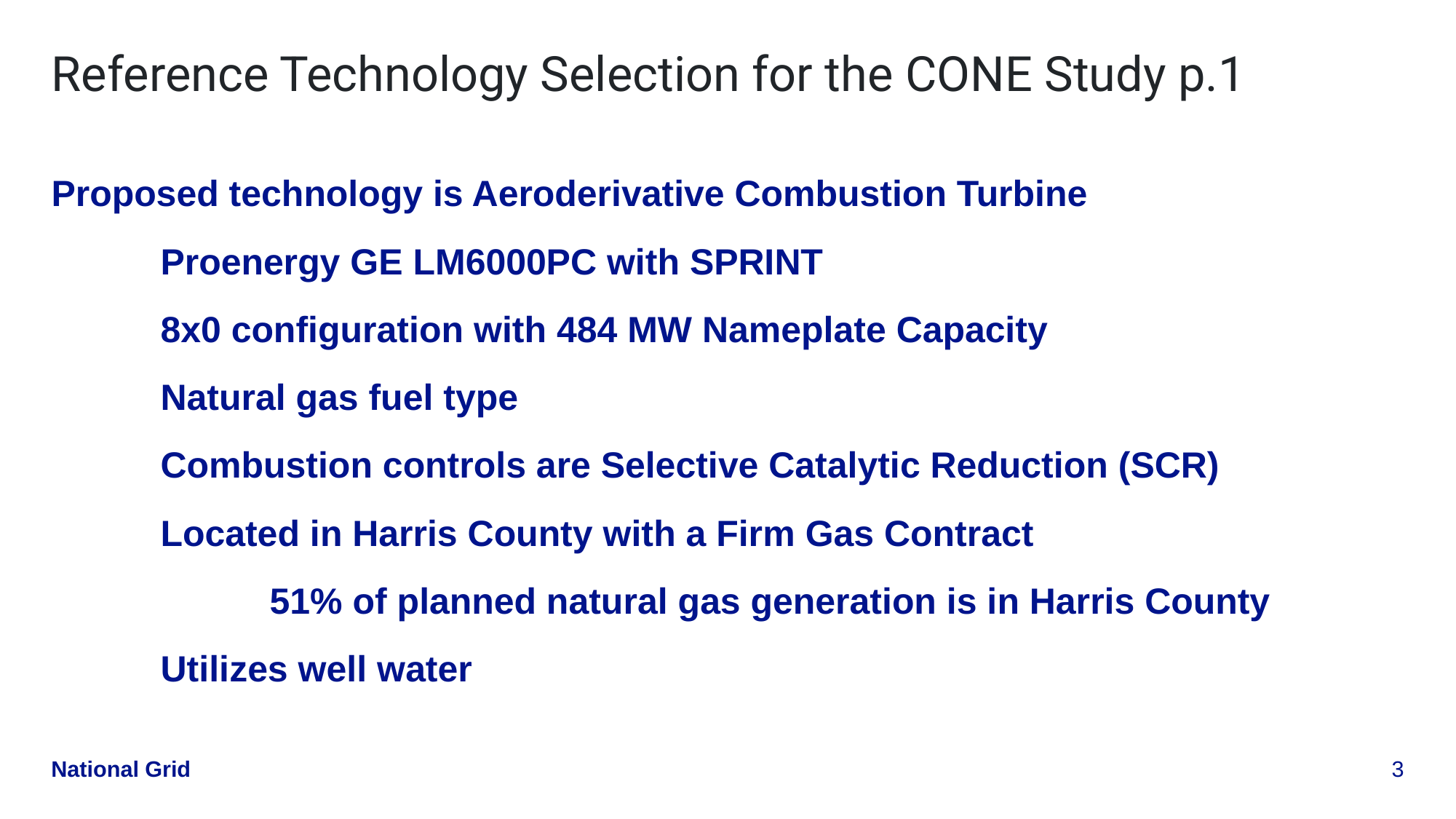

# Reference Technology Selection for the CONE Study p.1
Proposed technology is Aeroderivative Combustion Turbine
	Proenergy GE LM6000PC with SPRINT
	8x0 configuration with 484 MW Nameplate Capacity
	Natural gas fuel type
	Combustion controls are Selective Catalytic Reduction (SCR)
	Located in Harris County with a Firm Gas Contract
		51% of planned natural gas generation is in Harris County
	Utilizes well water